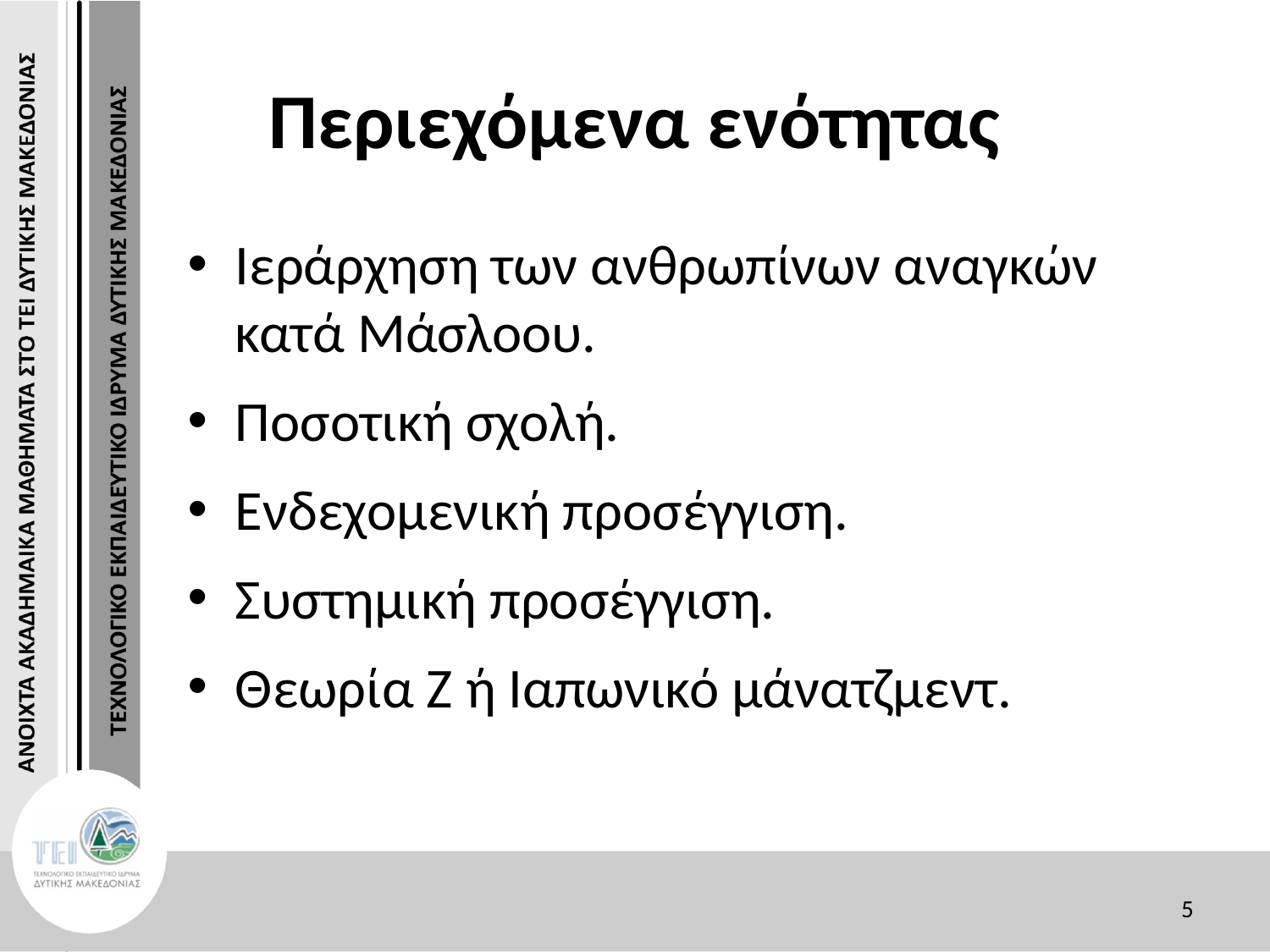

# Περιεχόμενα ενότητας
Ιεράρχηση των ανθρωπίνων αναγκών κατά Μάσλοου.
Ποσοτική σχολή.
Ενδεχομενική προσέγγιση.
Συστημική προσέγγιση.
Θεωρία Ζ ή Ιαπωνικό μάνατζμεντ.
5